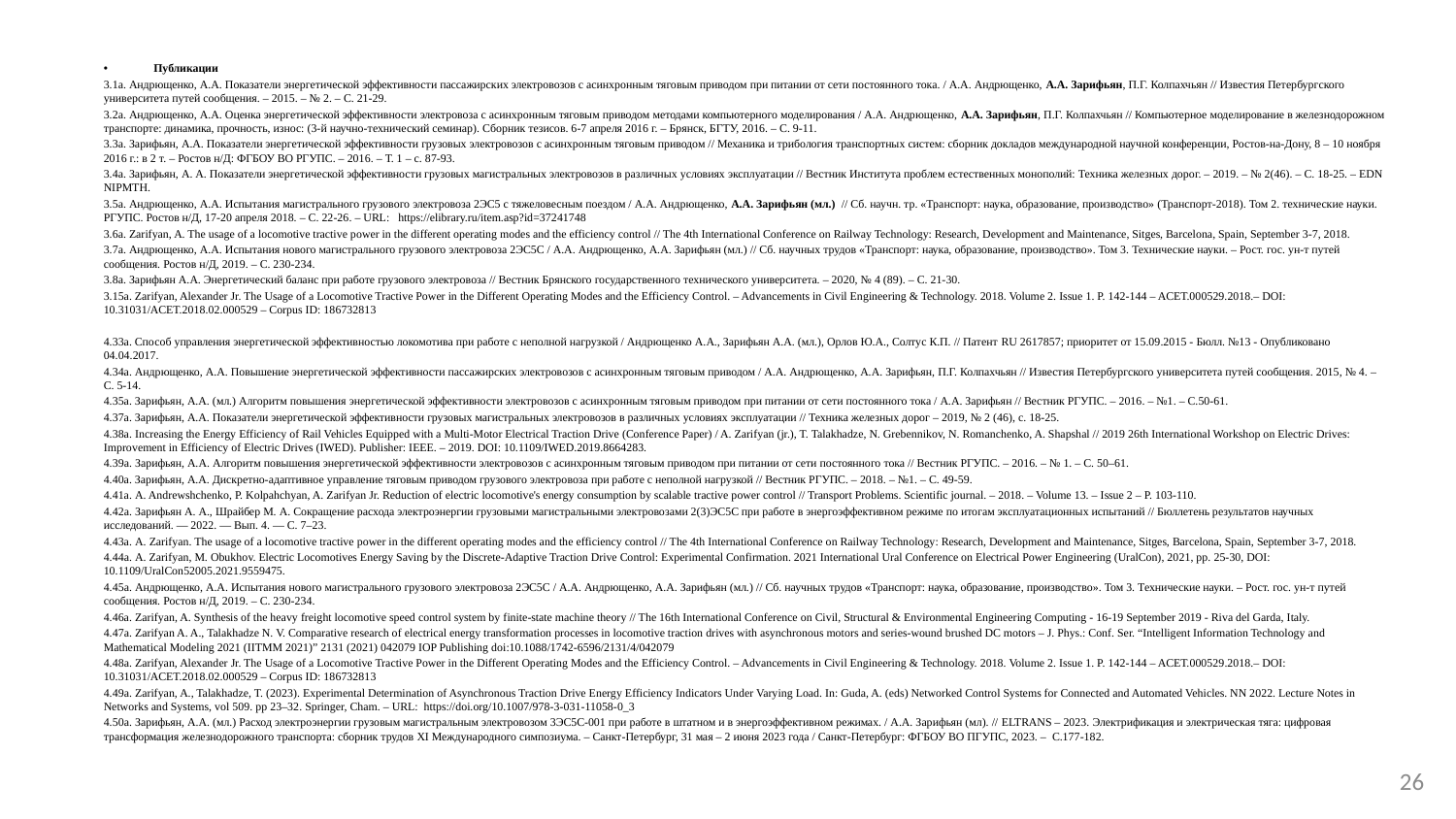

Публикации
3.1а. Андрющенко, А.А. Показатели энергетической эффективности пассажирских электровозов с асинхронным тяговым приводом при питании от сети постоянного тока. / А.А. Андрющенко, А.А. Зарифьян, П.Г. Колпахчьян // Известия Петербургского университета путей сообщения. – 2015. – № 2. – С. 21-29.
3.2а. Андрющенко, А.А. Оценка энергетической эффективности электровоза c асинхронным тяговым приводом методами компьютерного моделирования / А.А. Андрющенко, А.А. Зарифьян, П.Г. Колпахчьян // Компьютерное моделирование в железнодорожном транспорте: динамика, прочность, износ: (3-й научно-технический семинар). Сборник тезисов. 6-7 апреля 2016 г. – Брянск, БГТУ, 2016. – С. 9-11.
3.3а. Зарифьян, А.А. Показатели энергетической эффективности грузовых электровозов с асинхронным тяговым приводом // Механика и трибология транспортных систем: сборник докладов международной научной конференции, Ростов-на-Дону, 8 – 10 ноября 2016 г.: в 2 т. – Ростов н/Д: ФГБОУ ВО РГУПС. – 2016. – Т. 1 – с. 87-93.
3.4а. Зарифьян, А. А. Показатели энергетической эффективности грузовых магистральных электровозов в различных условиях эксплуатации // Вестник Института проблем естественных монополий: Техника железных дорог. – 2019. – № 2(46). – С. 18-25. – EDN NIPMTH.
3.5а. Андрющенко, А.А. Испытания магистрального грузового электровоза 2ЭС5 с тяжеловесным поездом / А.А. Андрющенко, А.А. Зарифьян (мл.)  // Сб. научн. тр. «Транспорт: наука, образование, производство» (Транспорт-2018). Том 2. технические науки. РГУПС. Ростов н/Д, 17-20 апреля 2018. – С. 22-26. – URL:   https://elibrary.ru/item.asp?id=37241748
3.6а. Zarifyan, A. The usage of a locomotive tractive power in the different operating modes and the efficiency control // The 4th International Conference on Railway Technology: Research, Development and Maintenance, Sitges, Barcelona, Spain, September 3-7, 2018.
3.7а. Андрющенко, А.А. Испытания нового магистрального грузового электровоза 2ЭС5С / А.А. Андрющенко, А.А. Зарифьян (мл.) // Сб. научных трудов «Транспорт: наука, образование, производство». Том 3. Технические науки. – Рост. гос. ун-т путей сообщения. Ростов н/Д, 2019. – С. 230-234.
3.8а. Зарифьян А.А. Энергетический баланс при работе грузового электровоза // Вестник Брянского государственного технического университета. – 2020, № 4 (89). – С. 21-30.
3.15а. Zarifyan, Alexander Jr. The Usage of a Locomotive Tractive Power in the Different Operating Modes and the Efficiency Control. – Advancements in Civil Engineering & Technology. 2018. Volume 2. Issue 1. P. 142-144 – ACET.000529.2018.– DOI: 10.31031/ACET.2018.02.000529 – Corpus ID: 186732813

4.33а. Способ управления энергетической эффективностью локомотива при работе с неполной нагрузкой / Андрющенко А.А., Зарифьян А.А. (мл.), Орлов Ю.А., Солтус К.П. // Патент RU 2617857; приоритет от 15.09.2015 - Бюлл. №13 - Опубликовано 04.04.2017.
4.34а. Андрющенко, А.А. Повышение энергетической эффективности пассажирских электровозов с асинхронным тяговым приводом / А.А. Андрющенко, А.А. Зарифьян, П.Г. Колпахчьян // Известия Петербургского университета путей сообщения. 2015, № 4. – С. 5-14.
4.35а. Зарифьян, А.А. (мл.) Алгоритм повышения энергетической эффективности электровозов с асинхронным тяговым приводом при питании от сети постоянного тока / А.А. Зарифьян // Вестник РГУПС. – 2016. – №1. – С.50-61.
4.37а. Зарифьян, А.А. Показатели энергетической эффективности грузовых магистральных электровозов в различных условиях эксплуатации // Техника железных дорог – 2019, № 2 (46), с. 18-25.
4.38а. Increasing the Energy Efficiency of Rail Vehicles Equipped with a Multi-Motor Electrical Traction Drive (Conference Paper) / A. Zarifyan (jr.), T. Talakhadze, N. Grebennikov, N. Romanchenko, A. Shapshal // 2019 26th International Workshop on Electric Drives: Improvement in Efficiency of Electric Drives (IWED). Publisher: IEEE. – 2019. DOI: 10.1109/IWED.2019.8664283.
4.39а. Зарифьян, A.A. Алгоритм повышения энергетической эффективности электровозов с асинхронным тяговым приводом при питании от сети постоянного тока // Вестник РГУПС. – 2016. – № 1. – С. 50–61.
4.40а. Зарифьян, А.А. Дискретно-адаптивное управление тяговым приводом грузового электровоза при работе с неполной нагрузкой // Вестник РГУПС. – 2018. – №1. – С. 49-59.
4.41а. A. Andrewshchenko, P. Kolpahchyan, A. Zarifyan Jr. Reduction of electric locomotive's energy consumption by scalable tractive power control // Transport Problems. Scientific journal. – 2018. – Volume 13. – Issue 2 – P. 103-110.
4.42а. Зарифьян А. А., Шрайбер М. А. Сокращение расхода электроэнергии грузовыми магистральными электровозами 2(3)ЭС5С при работе в энергоэффективном режиме по итогам эксплуатационных испытаний // Бюллетень результатов научных исследований. — 2022. — Вып. 4. — С. 7–23.
4.43а. A. Zarifyan. The usage of a locomotive tractive power in the different operating modes and the efficiency control // The 4th International Conference on Railway Technology: Research, Development and Maintenance, Sitges, Barcelona, Spain, September 3-7, 2018.
4.44а. A. Zarifyan, M. Obukhov. Electric Locomotives Energy Saving by the Discrete-Adaptive Traction Drive Control: Experimental Confirmation. 2021 International Ural Conference on Electrical Power Engineering (UralCon), 2021, pp. 25-30, DOI: 10.1109/UralCon52005.2021.9559475.
4.45а. Андрющенко, А.А. Испытания нового магистрального грузового электровоза 2ЭС5С / А.А. Андрющенко, А.А. Зарифьян (мл.) // Сб. научных трудов «Транспорт: наука, образование, производство». Том 3. Технические науки. – Рост. гос. ун-т путей сообщения. Ростов н/Д, 2019. – С. 230-234.
4.46а. Zarifyan, A. Synthesis of the heavy freight locomotive speed control system by finite-state machine theory // The 16th International Conference on Civil, Structural & Environmental Engineering Computing - 16-19 September 2019 - Riva del Garda, Italy.
4.47а. Zarifyan A. A., Talakhadze N. V. Comparative research of electrical energy transformation processes in locomotive traction drives with asynchronous motors and series-wound brushed DC motors – J. Phys.: Conf. Ser. “Intelligent Information Technology and Mathematical Modeling 2021 (IITMM 2021)” 2131 (2021) 042079 IOP Publishing doi:10.1088/1742-6596/2131/4/042079
4.48а. Zarifyan, Alexander Jr. The Usage of a Locomotive Tractive Power in the Different Operating Modes and the Efficiency Control. – Advancements in Civil Engineering & Technology. 2018. Volume 2. Issue 1. P. 142-144 – ACET.000529.2018.– DOI: 10.31031/ACET.2018.02.000529 – Corpus ID: 186732813
4.49а. Zarifyan, A., Talakhadze, T. (2023). Experimental Determination of Asynchronous Traction Drive Energy Efficiency Indicators Under Varying Load. In: Guda, A. (eds) Networked Control Systems for Connected and Automated Vehicles. NN 2022. Lecture Notes in Networks and Systems, vol 509. pp 23–32. Springer, Cham. – URL:  https://doi.org/10.1007/978-3-031-11058-0_3
4.50а. Зарифьян, А.А. (мл.) Расход электроэнергии грузовым магистральным электровозом 3ЭС5С-001 при работе в штатном и в энергоэффективном режимах. / А.А. Зарифьян (мл). // ELTRANS – 2023. Электрификация и электрическая тяга: цифровая трансформация железнодорожного транспорта: сборник трудов XI Международного симпозиума. – Санкт-Петербург, 31 мая – 2 июня 2023 года / Санкт-Петербург: ФГБОУ ВО ПГУПС, 2023. –  С.177-182.

26